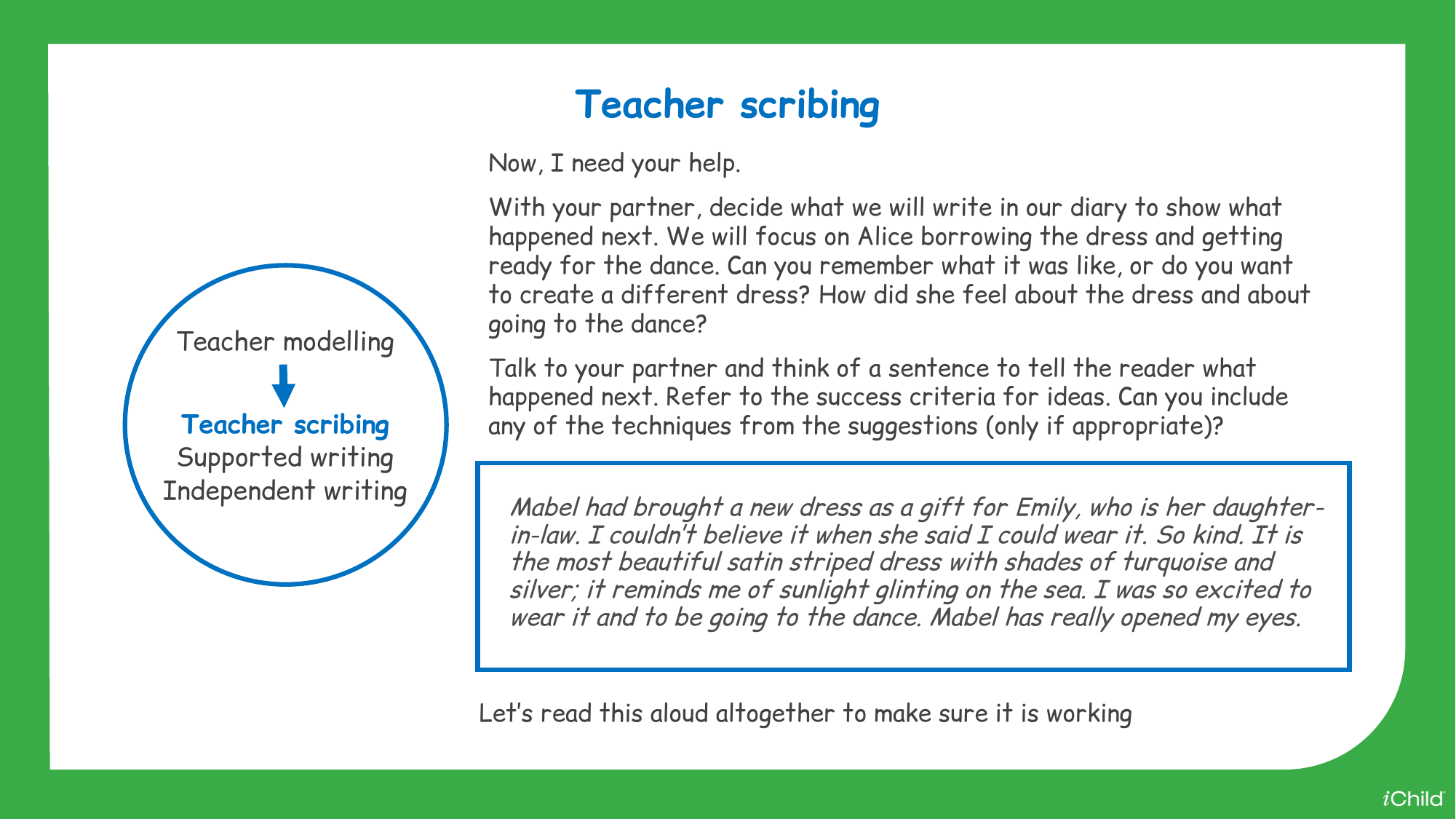

Teacher scribing
Now, I need your help.
With your partner, decide what we will write in our diary to show what happened next. We will focus on Alice borrowing the dress and getting ready for the dance. Can you remember what it was like, or do you want to create a different dress? How did she feel about the dress and about going to the dance?
Talk to your partner and think of a sentence to tell the reader what happened next. Refer to the success criteria for ideas. Can you include any of the techniques from the suggestions (only if appropriate)?

Teacher modelling
Teacher scribing
Supported writing
Independent writing

Mabel had brought a new dress as a gift for Emily, who is her daughter-in-law. I couldn’t believe it when she said I could wear it. So kind. It is the most beautiful satin striped dress with shades of turquoise and silver; it reminds me of sunlight glinting on the sea. I was so excited to wear it and to be going to the dance. Mabel has really opened my eyes.
Let’s read this aloud altogether to make sure it is working